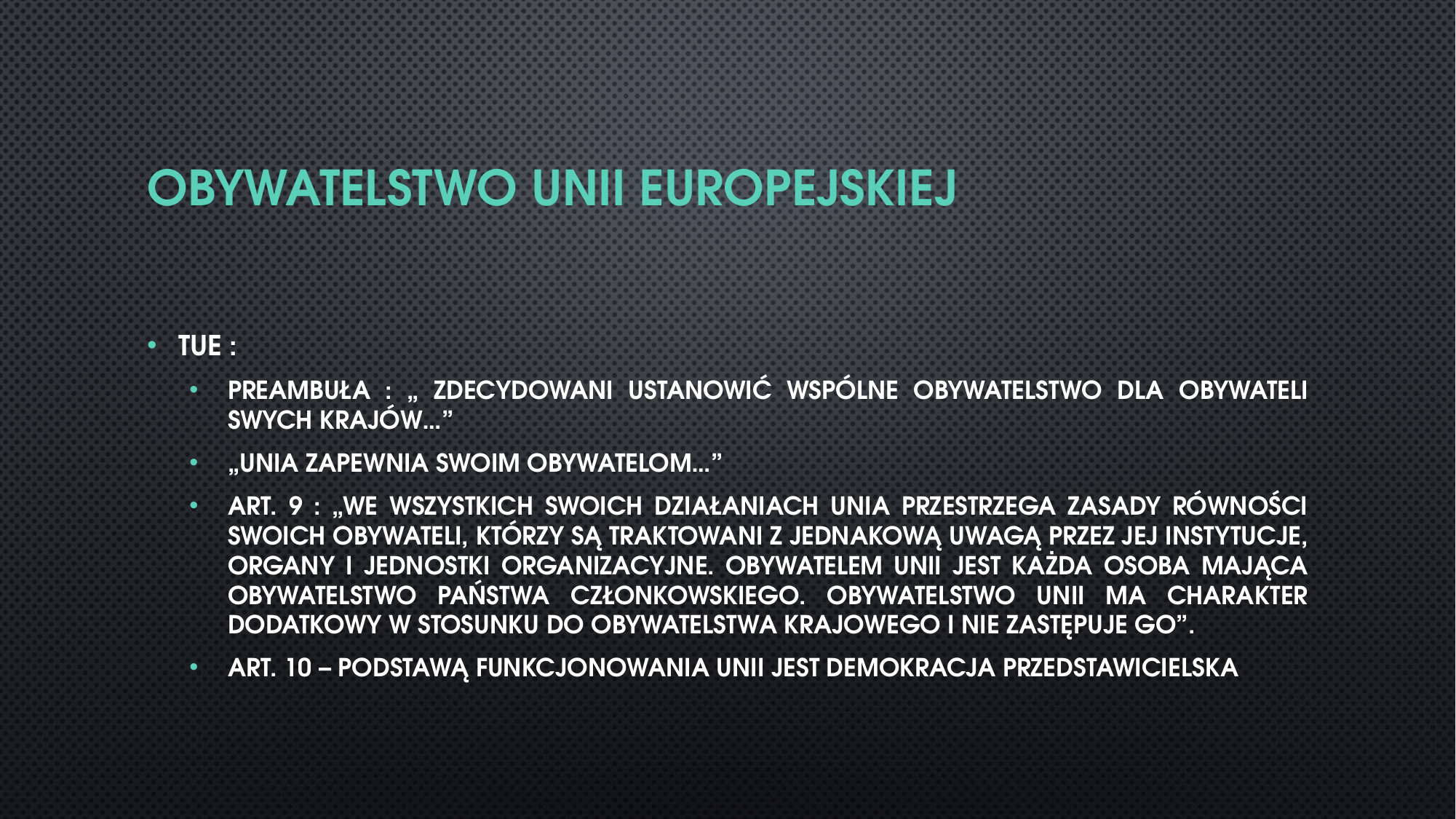

# OBYWATELSTWO UNII EUROPEJSKIEJ
TUE :
Preambuła : „ ZDECYDOWANI ustanowić wspólne obywatelstwo dla obywateli swych krajów…”
„Unia zapewnia SWOIM obywatelom…”
Art. 9 : „We wszystkich swoich działaniach Unia przestrzega zasady równości swoich obywateli, którzy są traktowani z jednakową uwagą przez jej instytucje, organy i jednostki organizacyjne. Obywatelem Unii jest każda osoba mająca obywatelstwo Państwa Członkowskiego. Obywatelstwo Unii ma charakter dodatkowy w stosunku do obywatelstwa krajowego i nie zastępuje go”.
Art. 10 – Podstawą funkcjonowania Unii jest Demokracja przedstawicielska